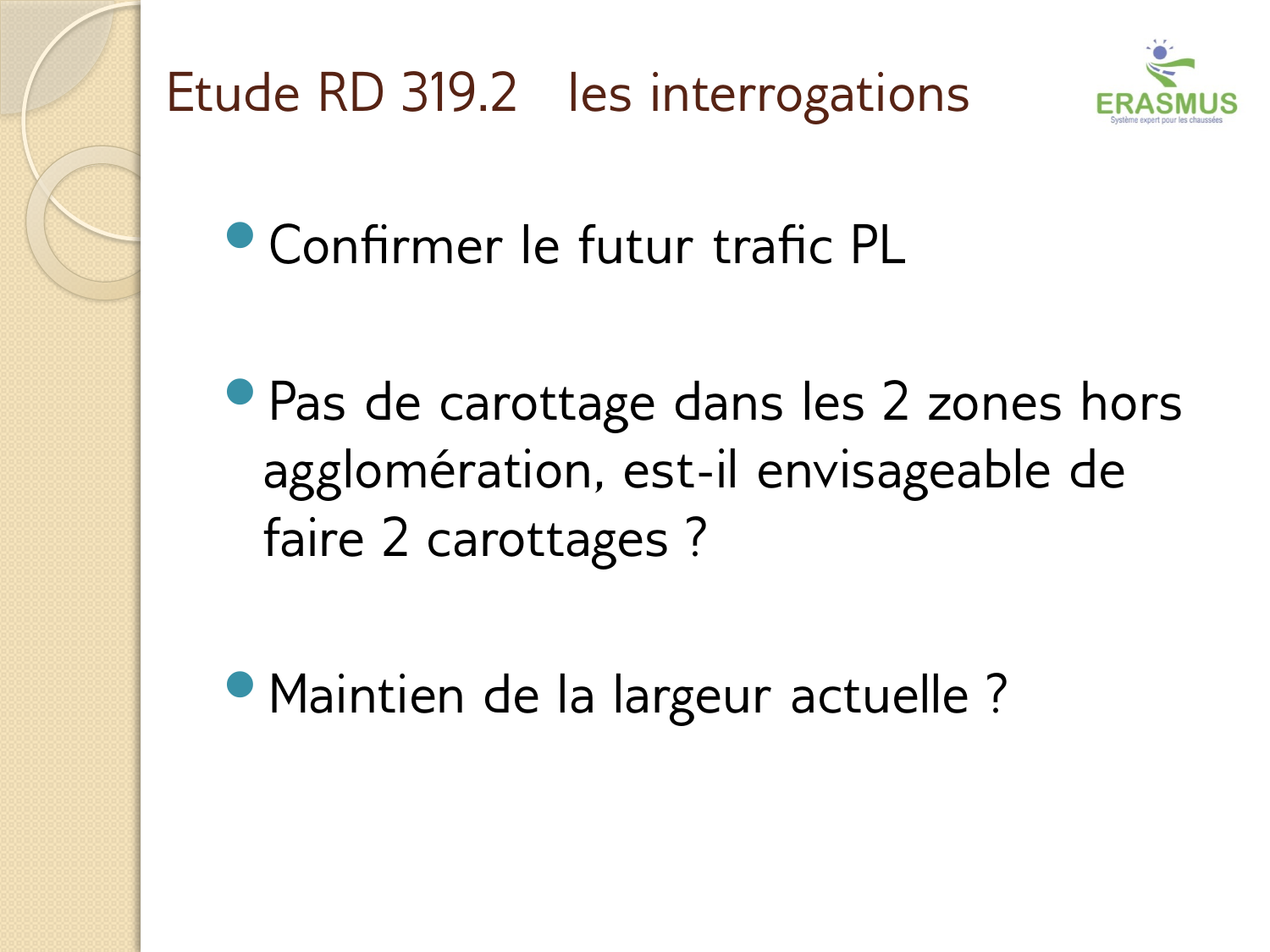

# Etude RD 319.2   les interrogations
Confirmer le futur trafic PL

Pas de carottage dans les 2 zones hors agglomération, est-il envisageable de faire 2 carottages ?

Maintien de la largeur actuelle ?